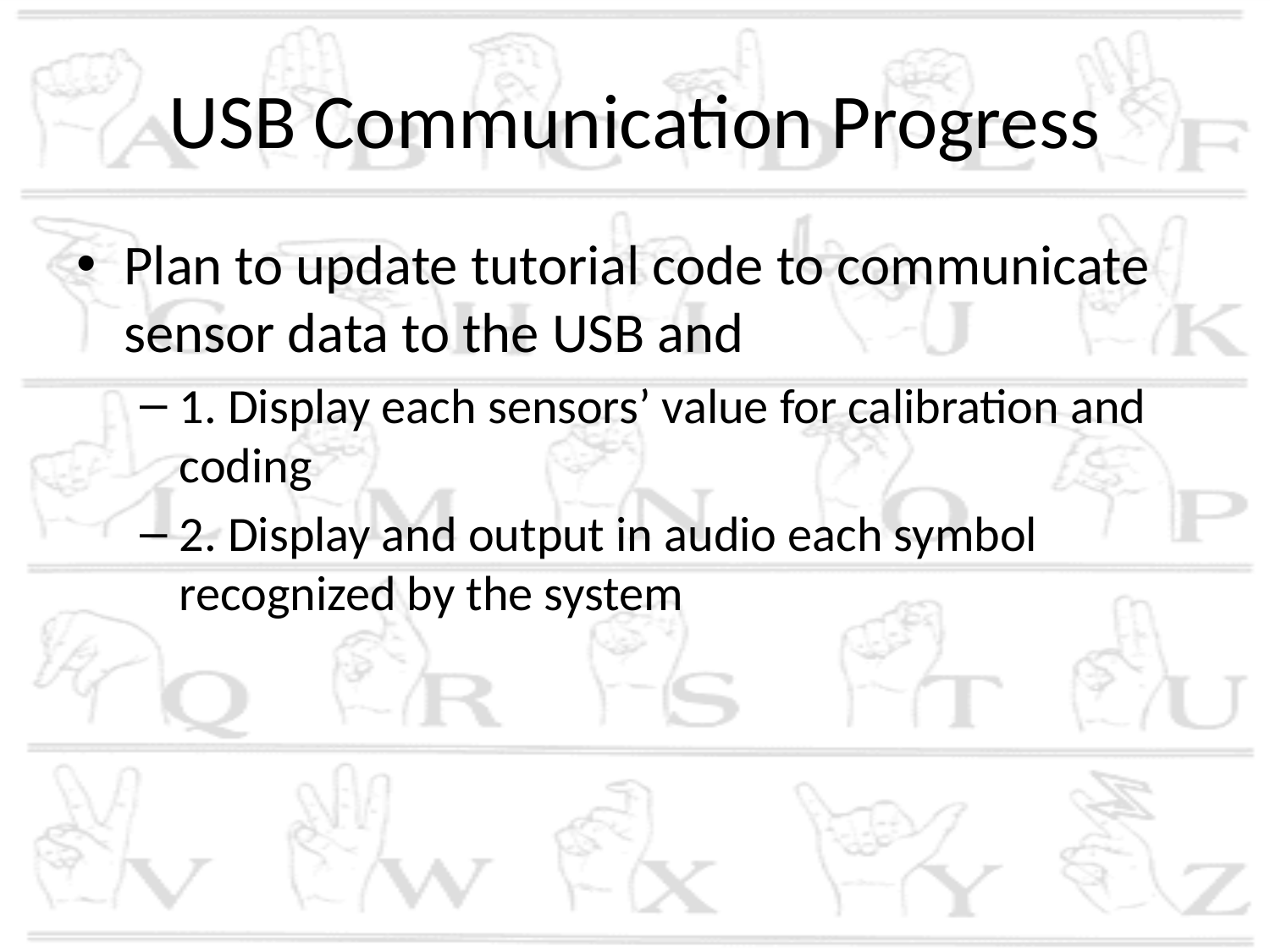

# USB Communication Progress
Plan to update tutorial code to communicate sensor data to the USB and
1. Display each sensors’ value for calibration and   coding
2. Display and output in audio each symbol recognized by the system